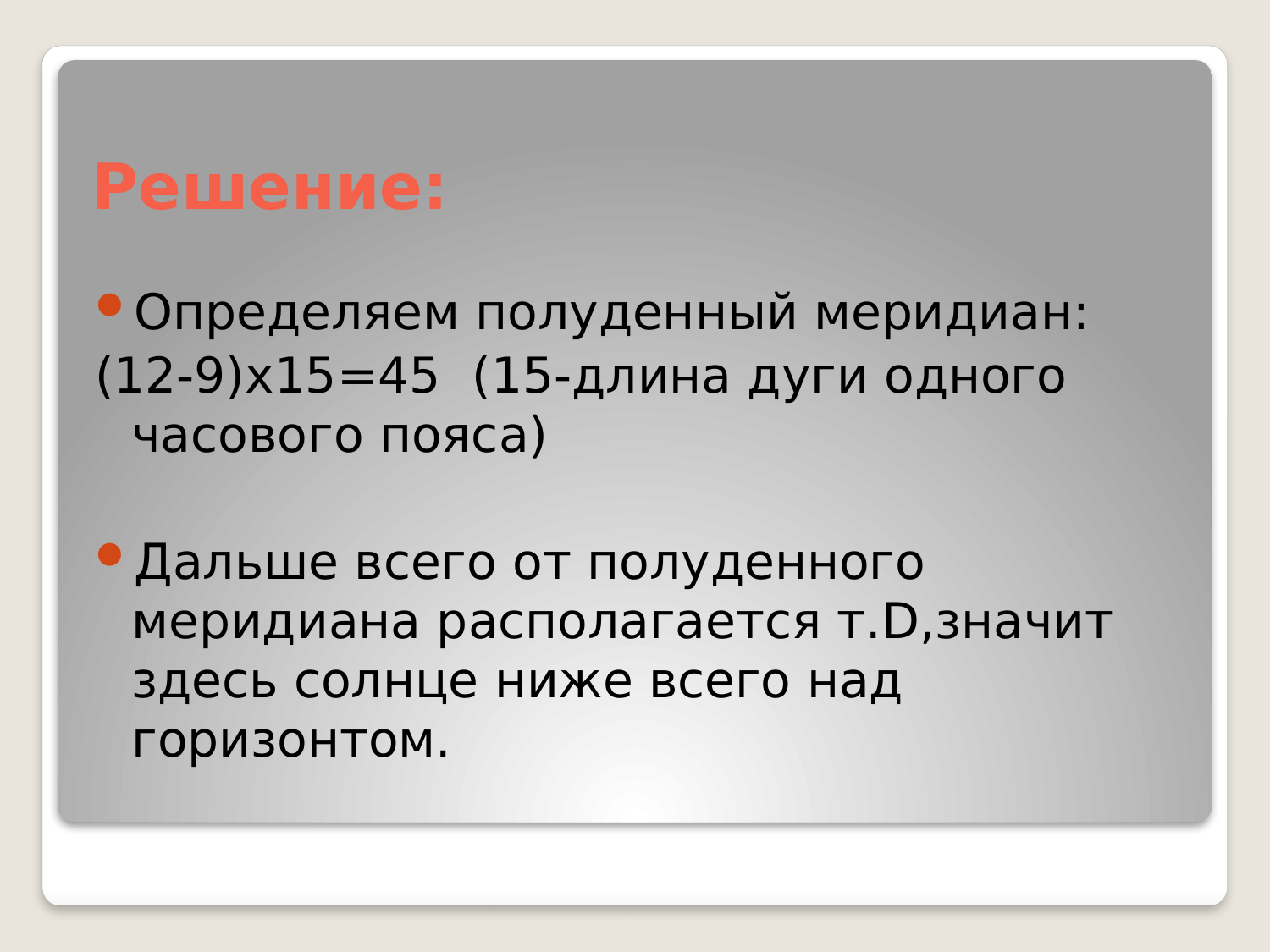

# Решение:
Определяем полуденный меридиан:
(12-9)х15=45  (15-длина дуги одного часового пояса)

Дальше всего от полуденного меридиана располагается т.D,значит здесь солнце ниже всего над горизонтом.